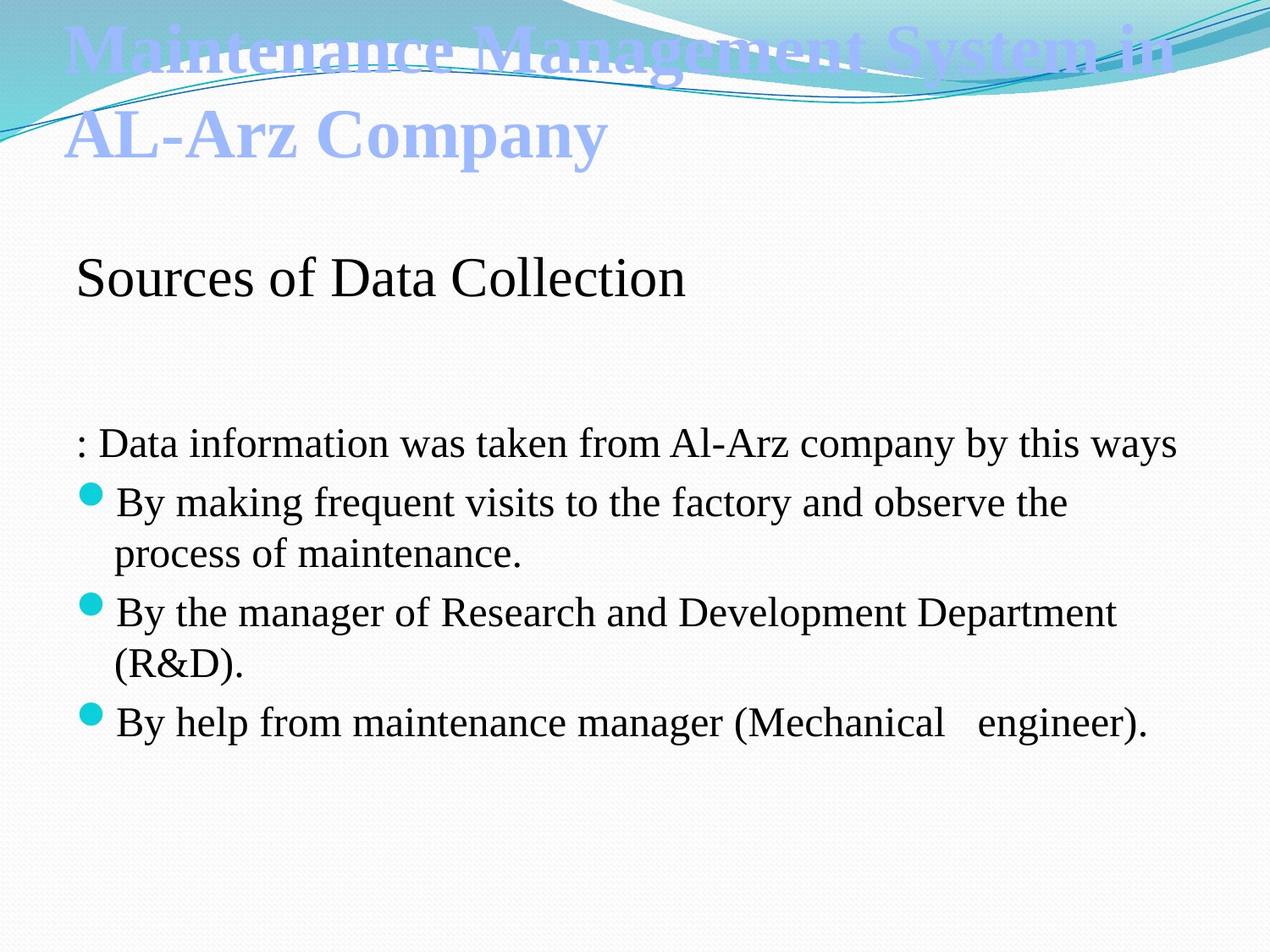

# Maintenance Management System in AL-Arz Company

  Sources of Data Collection

 Data information was taken from Al-Arz company by this ways :
By making frequent visits to the factory and observe the process of maintenance.
By the manager of Research and Development Department (R&D).
By help from maintenance manager (Mechanical   engineer).